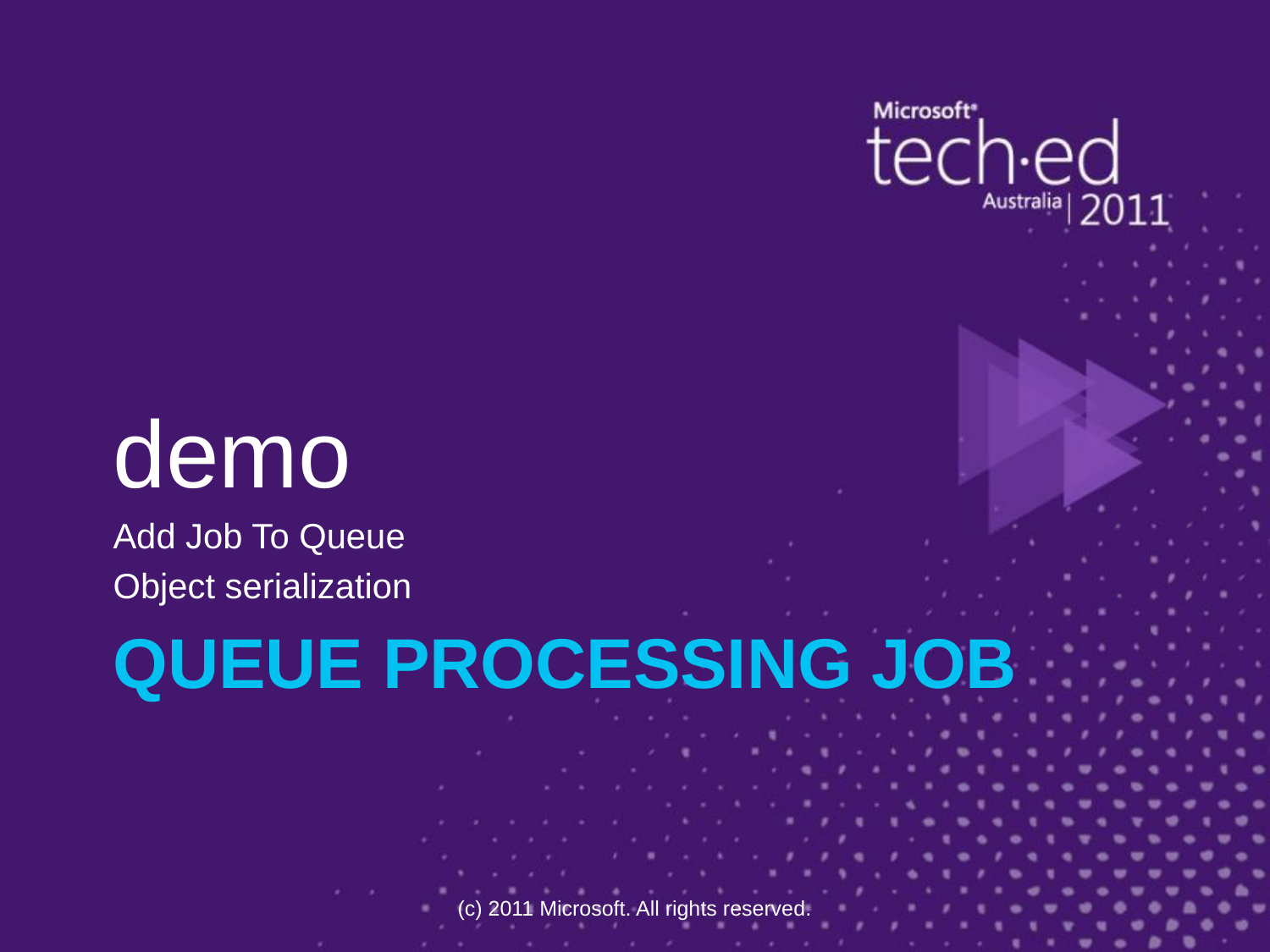

demo
Add Job To Queue
Object serialization
# Queue Processing Job
(c) 2011 Microsoft. All rights reserved.